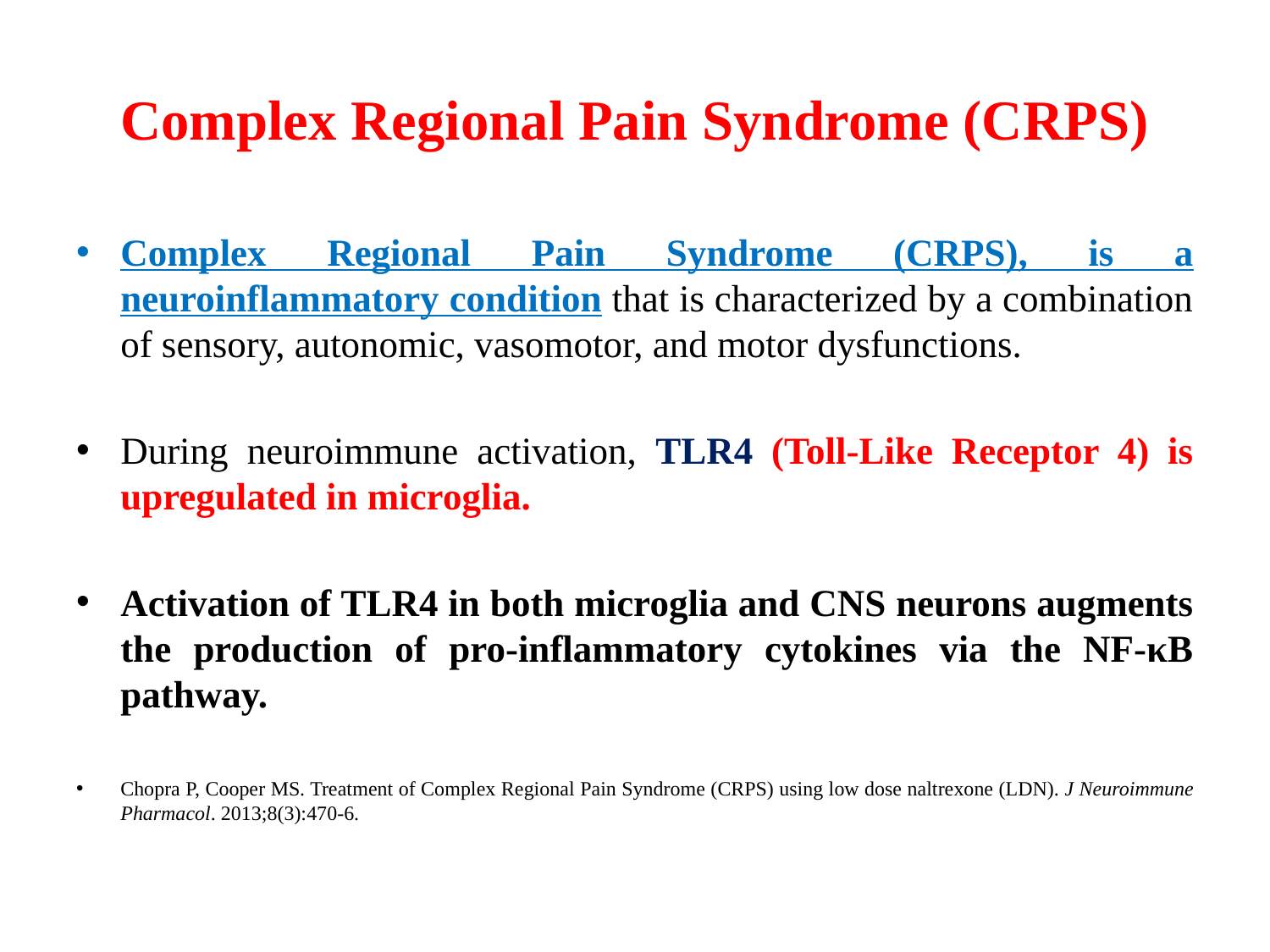

# Complex Regional Pain Syndrome (CRPS)
Complex Regional Pain Syndrome (CRPS), is a neuroinflammatory condition that is characterized by a combination of sensory, autonomic, vasomotor, and motor dysfunctions.

During neuroimmune activation, TLR4 (Toll-Like Receptor 4) is upregulated in microglia.

Activation of TLR4 in both microglia and CNS neurons augments the production of pro-inflammatory cytokines via the NF-κB pathway.

Chopra P, Cooper MS. Treatment of Complex Regional Pain Syndrome (CRPS) using low dose naltrexone (LDN). J Neuroimmune Pharmacol. 2013;8(3):470-6.